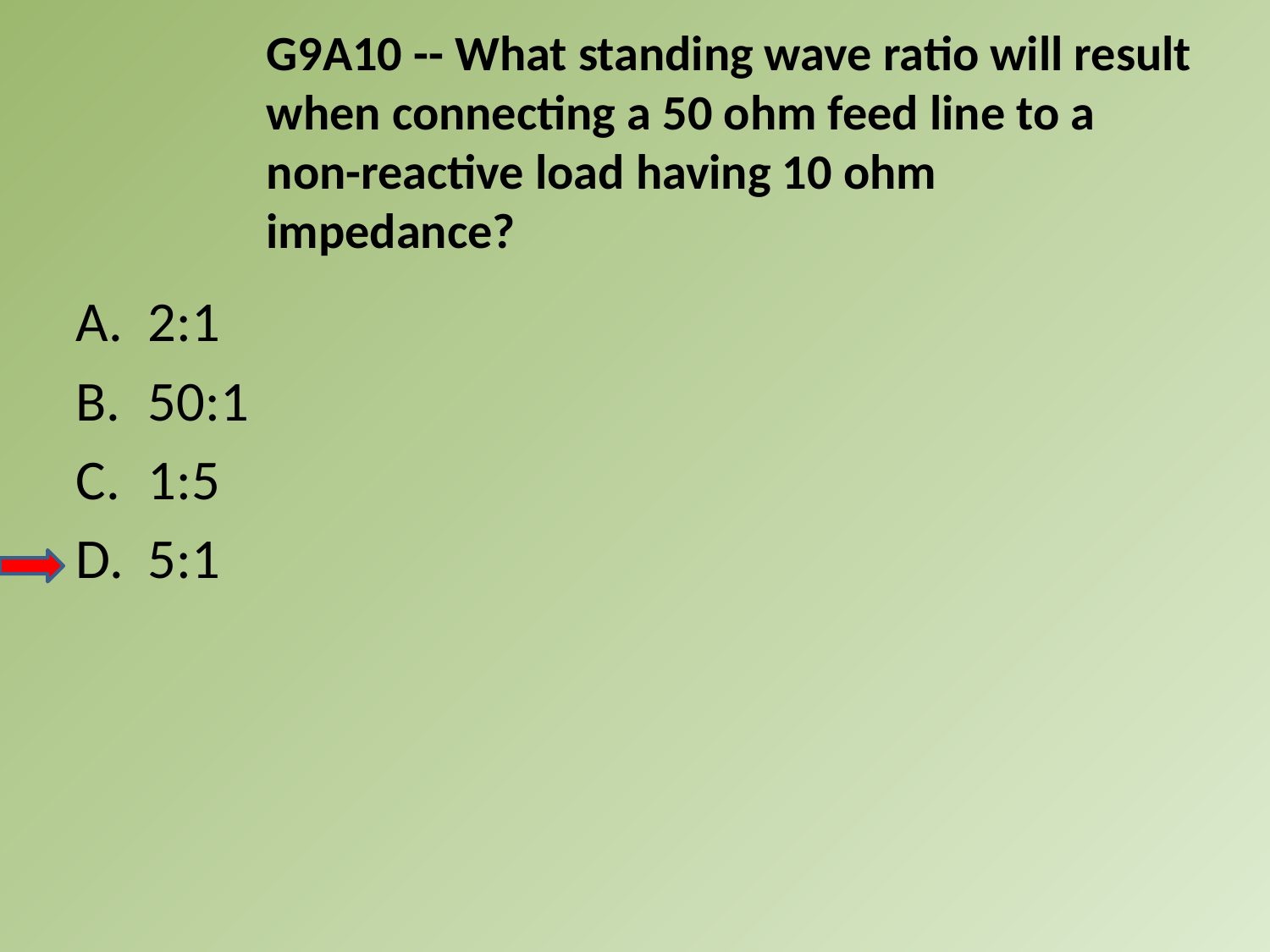

G9A10 -- What standing wave ratio will result when connecting a 50 ohm feed line to a non-reactive load having 10 ohm impedance?
A.	2:1
B.	50:1
C.	1:5
D.	5:1